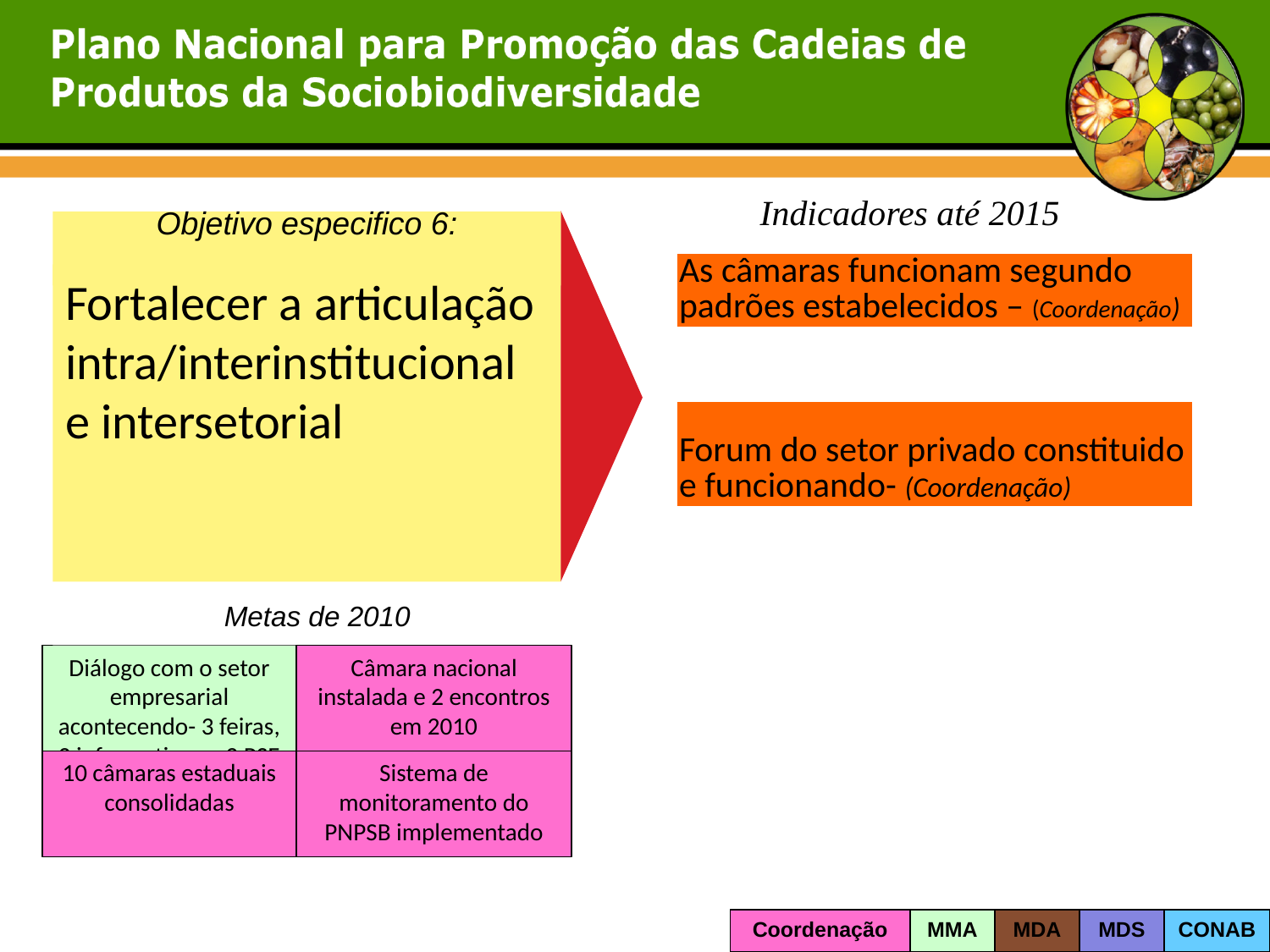

Indicadores até 2015

Objetivo especifico 6:
| As câmaras funcionam segundo padrões estabelecidos – (Coordenação) |
| --- |
Fortalecer a articulação intra/interinstitucional e intersetorial
| Forum do setor privado constituido e funcionando- (Coordenação) |
| --- |
Metas de 2010
Diálogo com o setor empresarial acontecendo- 3 feiras, 2 informativos e 2 PSE
Câmara nacional instalada e 2 encontros em 2010
10 câmaras estaduais consolidadas
Sistema de monitoramento do PNPSB implementado
Coordenação
MMA
MDA
MDS
CONAB